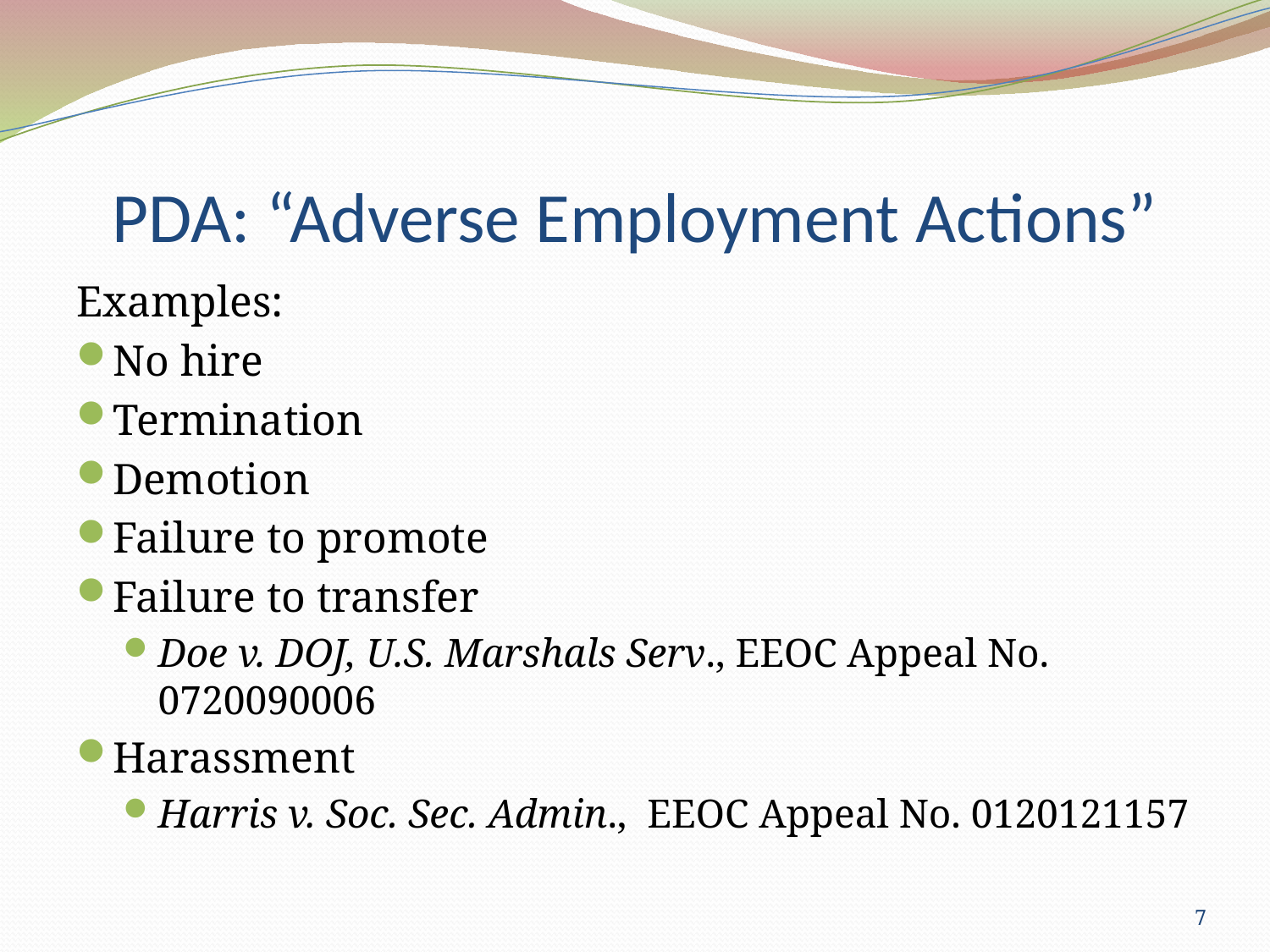

# PDA: “Adverse Employment Actions”
Examples:
No hire
Termination
Demotion
Failure to promote
Failure to transfer
Doe v. DOJ, U.S. Marshals Serv., EEOC Appeal No. 0720090006
Harassment
Harris v. Soc. Sec. Admin.,  EEOC Appeal No. 0120121157

7